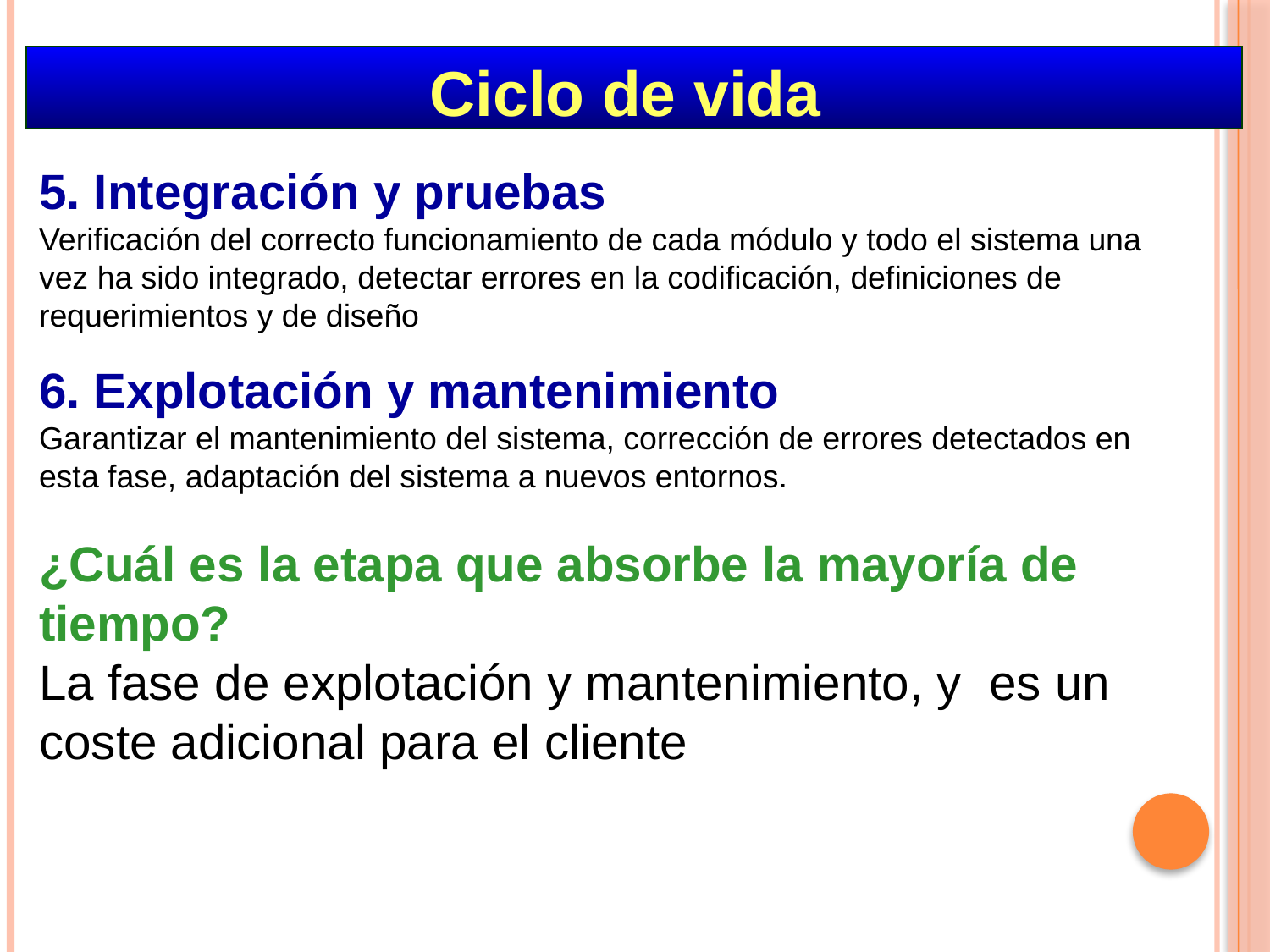

Ciclo de vida

5. Integración y pruebas
Verificación del correcto funcionamiento de cada módulo y todo el sistema una vez ha sido integrado, detectar errores en la codificación, definiciones de requerimientos y de diseño

6. Explotación y mantenimiento
Garantizar el mantenimiento del sistema, corrección de errores detectados en esta fase, adaptación del sistema a nuevos entornos.

¿Cuál es la etapa que absorbe la mayoría de tiempo?
La fase de explotación y mantenimiento, y  es un coste adicional para el cliente